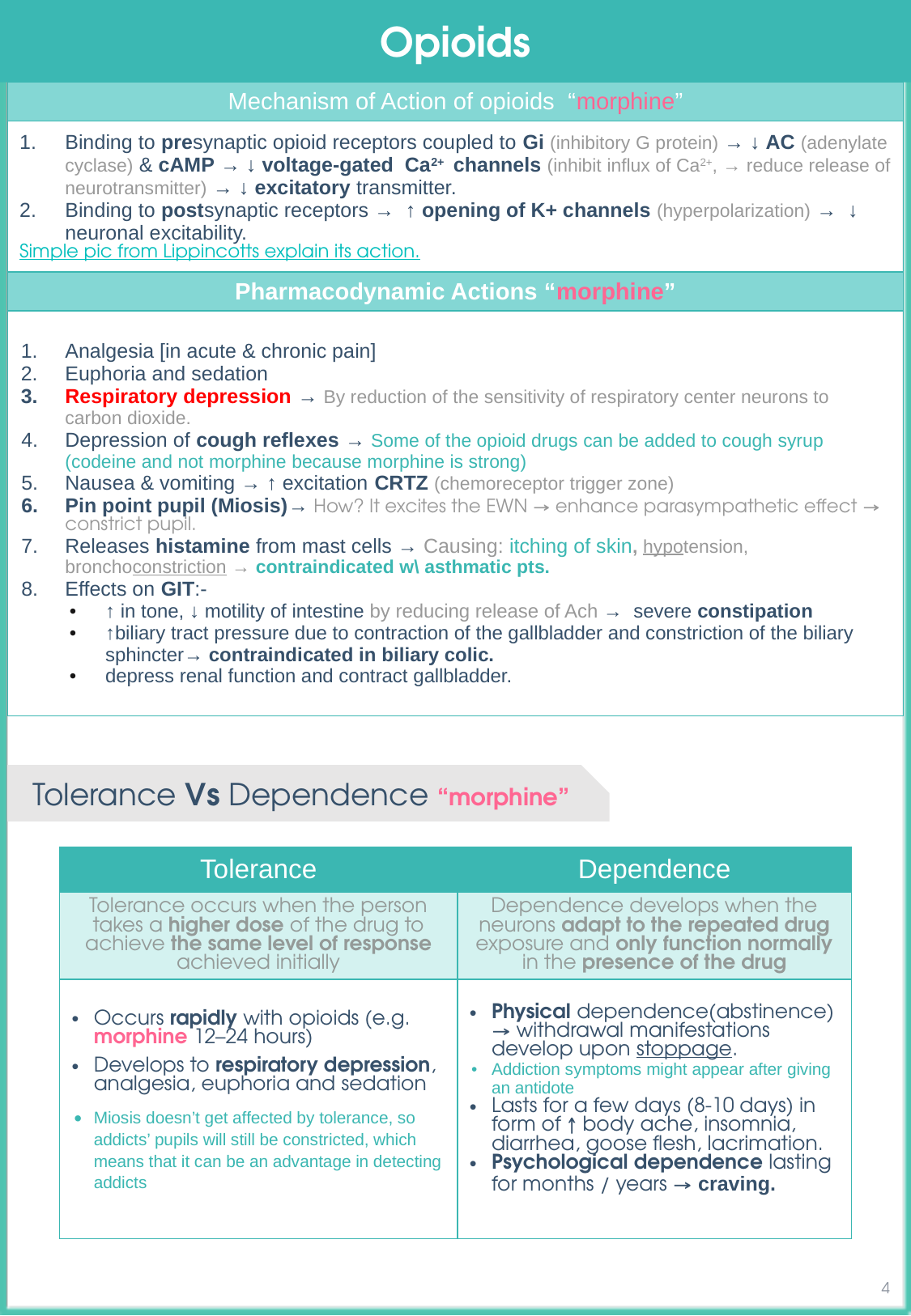

Opioids
| Mechanism of Action of opioids “morphine” |
| --- |
| Binding to presynaptic opioid receptors coupled to Gi (inhibitory G protein) → ↓ AC (adenylate cyclase) & cAMP → ↓ voltage-gated Ca2+ channels (inhibit influx of Ca2+, → reduce release of neurotransmitter) → ↓ excitatory transmitter. Binding to postsynaptic receptors → ↑ opening of K+ channels (hyperpolarization) → ↓ neuronal excitability. Simple pic from Lippincotts explain its action. |
| Pharmacodynamic Actions “morphine” |
| Analgesia [in acute & chronic pain] Euphoria and sedation Respiratory depression → By reduction of the sensitivity of respiratory center neurons to carbon dioxide. Depression of cough reflexes → Some of the opioid drugs can be added to cough syrup (codeine and not morphine because morphine is strong) Nausea & vomiting → ↑ excitation CRTZ (chemoreceptor trigger zone) Pin point pupil (Miosis)→ How? It excites the EWN → enhance parasympathetic effect → constrict pupil. Releases histamine from mast cells → Causing: itching of skin, hypotension, bronchoconstriction → contraindicated w\ asthmatic pts. Effects on GIT:- ↑ in tone, ↓ motility of intestine by reducing release of Ach → severe constipation ↑biliary tract pressure due to contraction of the gallbladder and constriction of the biliary sphincter→ contraindicated in biliary colic. depress renal function and contract gallbladder. |
Tolerance Vs Dependence “morphine”
| Tolerance | Dependence |
| --- | --- |
| Tolerance occurs when the person takes a higher dose of the drug to achieve the same level of response achieved initially | Dependence develops when the neurons adapt to the repeated drug exposure and only function normally in the presence of the drug |
| Occurs rapidly with opioids (e.g. morphine 12–24 hours) Develops to respiratory depression, analgesia, euphoria and sedation Miosis doesn’t get affected by tolerance, so addicts’ pupils will still be constricted, which means that it can be an advantage in detecting addicts | Physical dependence(abstinence) → withdrawal manifestations develop upon stoppage. Addiction symptoms might appear after giving an antidote Lasts for a few days (8-10 days) in form of ↑ body ache, insomnia, diarrhea, goose flesh, lacrimation. Psychological dependence lasting for months / years → craving. |
4